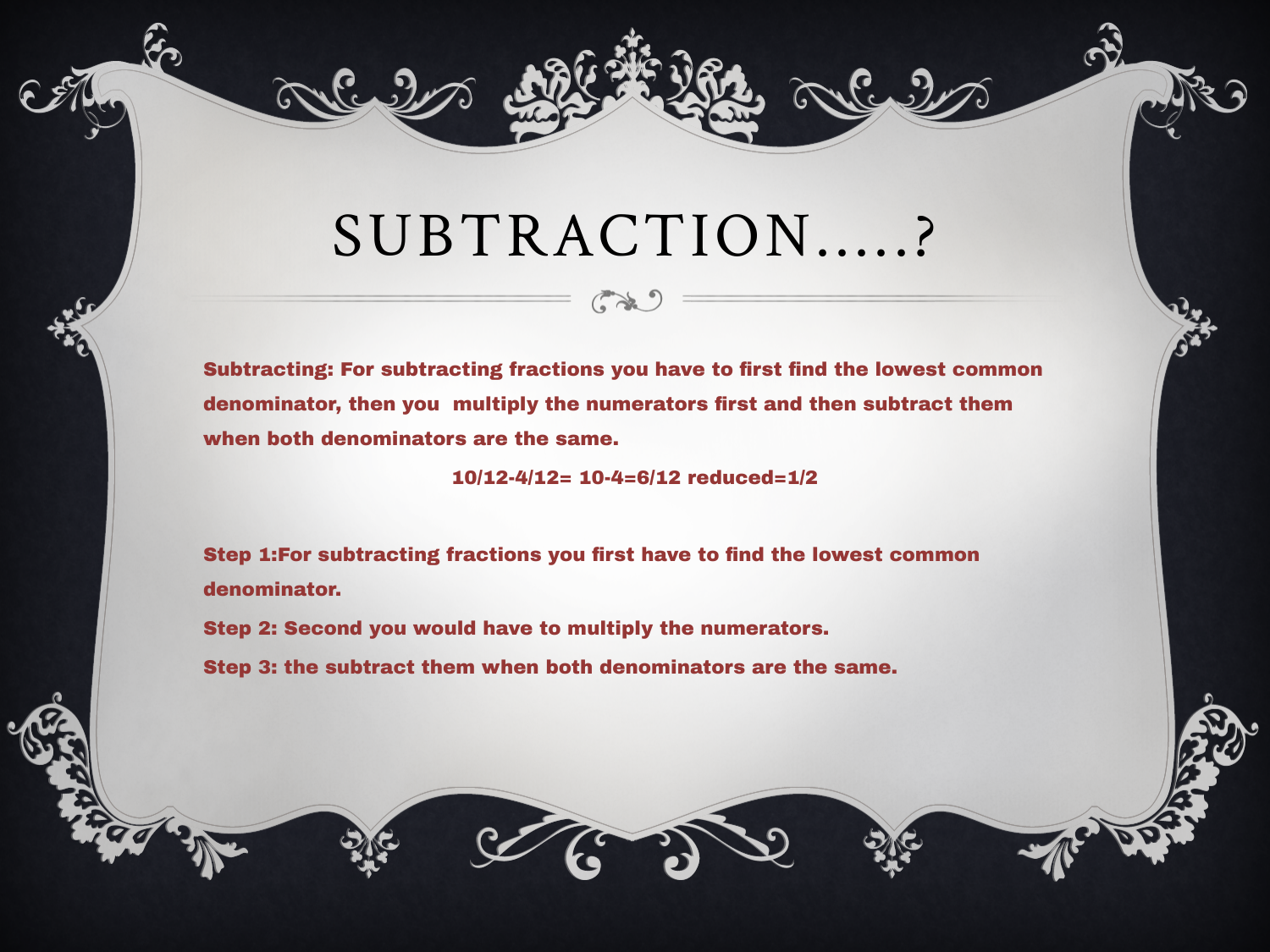

# Subtraction.....?
Subtracting: For subtracting fractions you have to first find the lowest common denominator, then you  multiply the numerators first and then subtract them when both denominators are the same.
10/12-4/12= 10-4=6/12 reduced=1/2

Step 1:For subtracting fractions you first have to find the lowest common denominator.
Step 2: Second you would have to multiply the numerators.
Step 3: the subtract them when both denominators are the same.